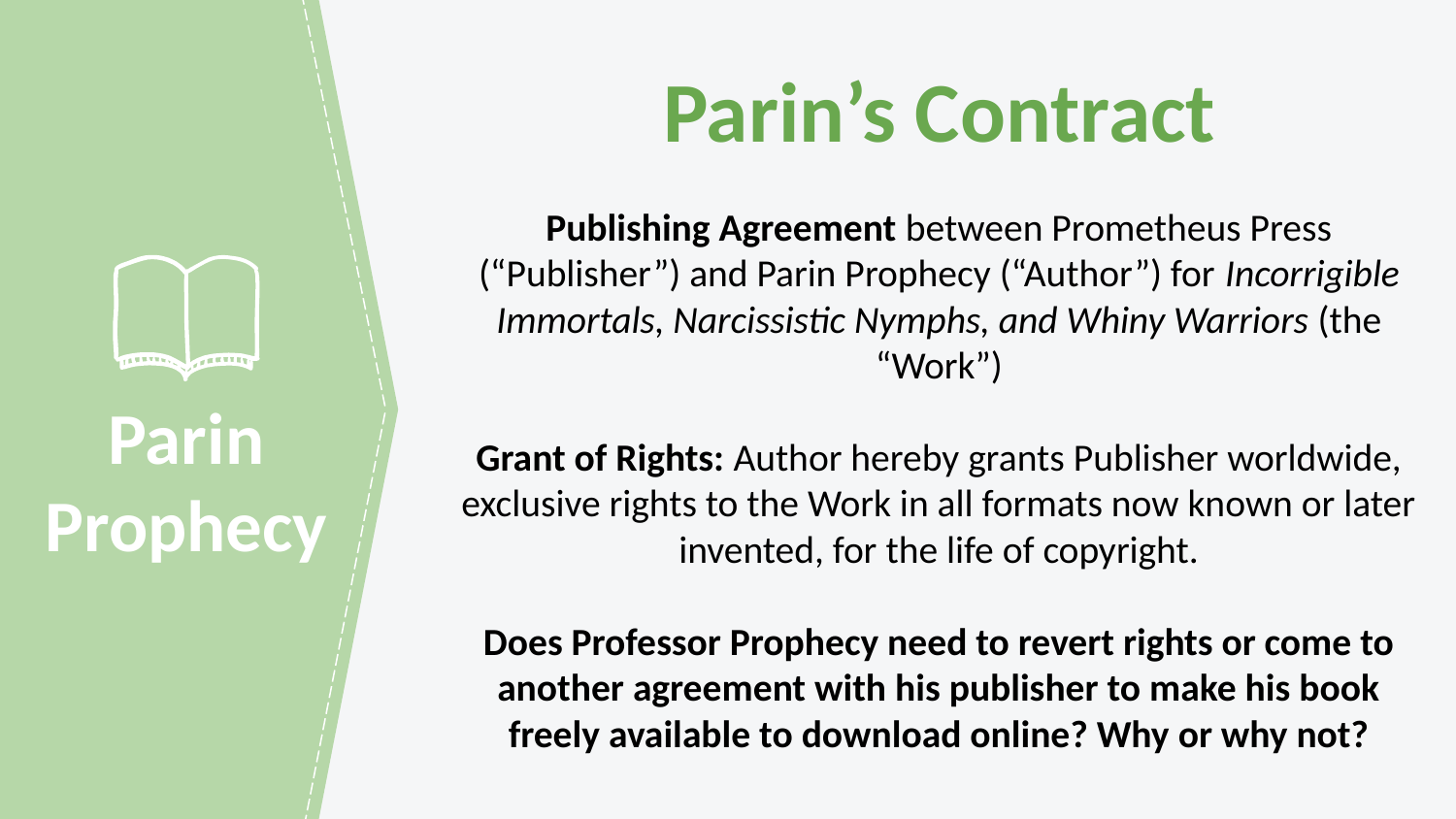

Parin’s Contract
Publishing Agreement between Prometheus Press (“Publisher”) and Parin Prophecy (“Author”) for Incorrigible Immortals, Narcissistic Nymphs, and Whiny Warriors (the “Work”)

Grant of Rights: Author hereby grants Publisher worldwide, exclusive rights to the Work in all formats now known or later invented, for the life of copyright.

Does Professor Prophecy need to revert rights or come to another agreement with his publisher to make his book freely available to download online? Why or why not?

Parin Prophecy